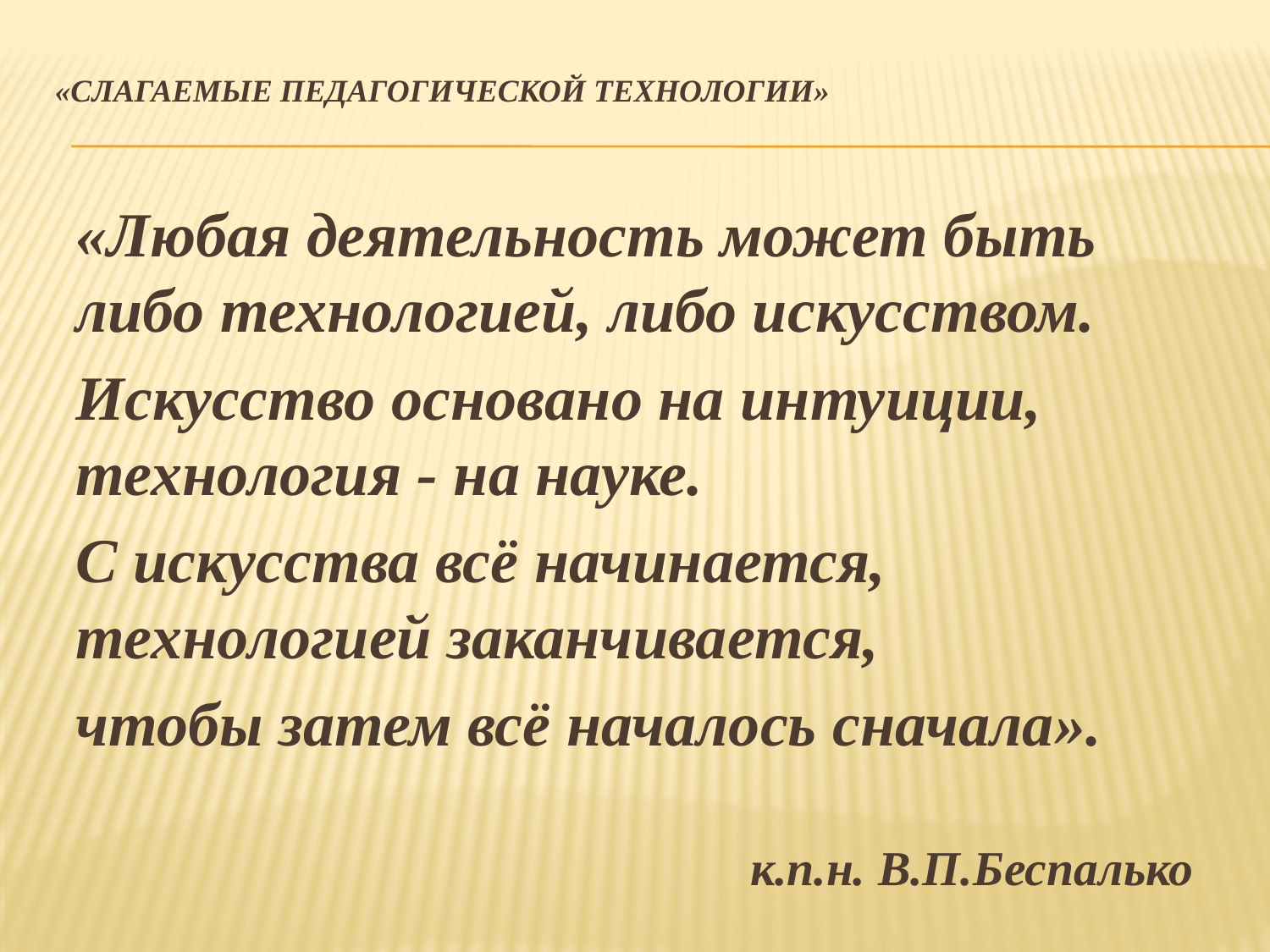

# «Слагаемые педагогической технологии»

«Любая деятельность может быть либо технологией, либо искусством.
Искусство основано на интуиции, технология - на науке.
С искусства всё начинается, технологией заканчивается,
чтобы затем всё началось сначала».

 к.п.н. В.П.Беспалько